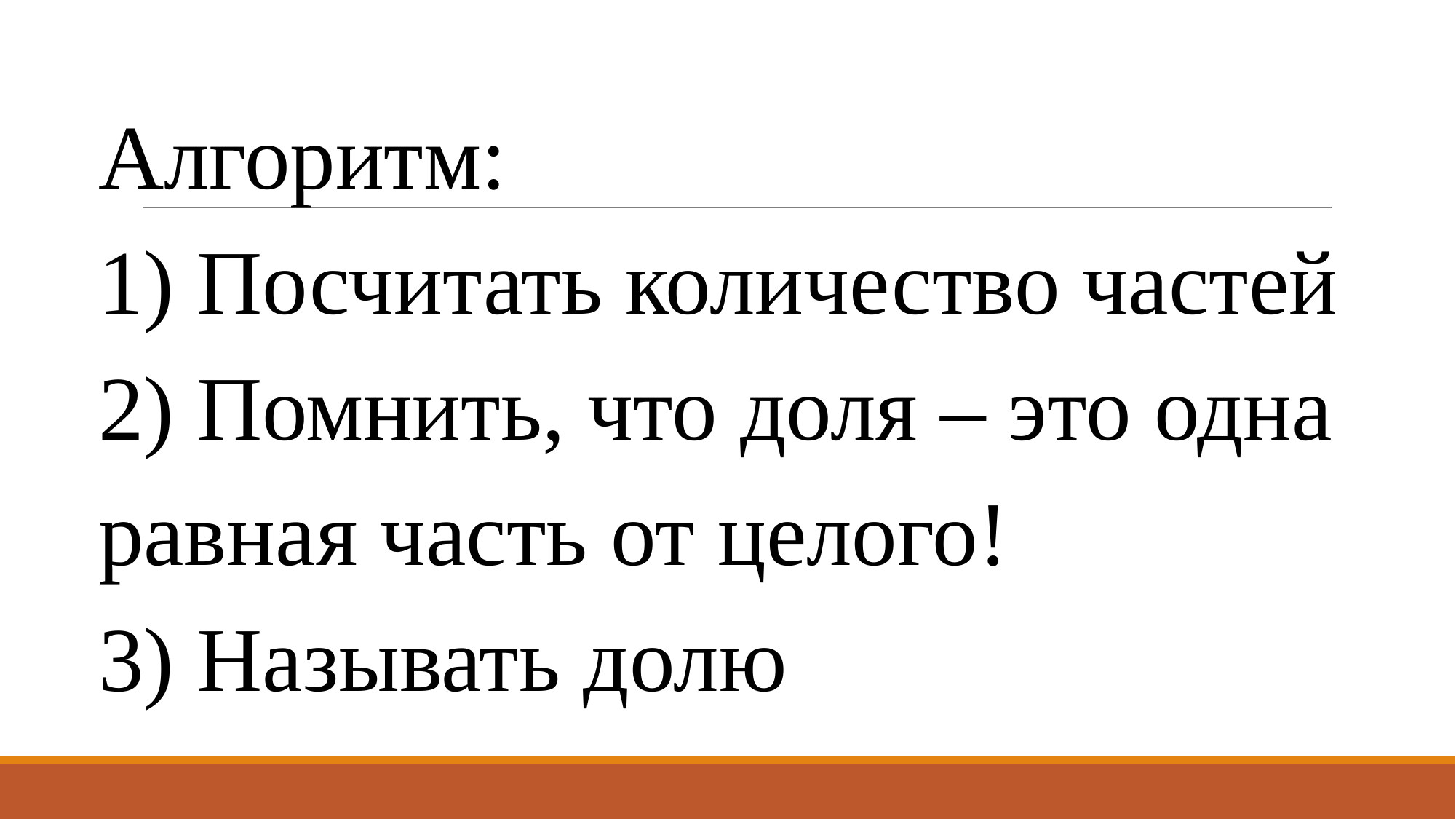

#
Алгоритм:
1) Посчитать количество частей
2) Помнить, что доля – это одна равная часть от целого!
3) Называть долю